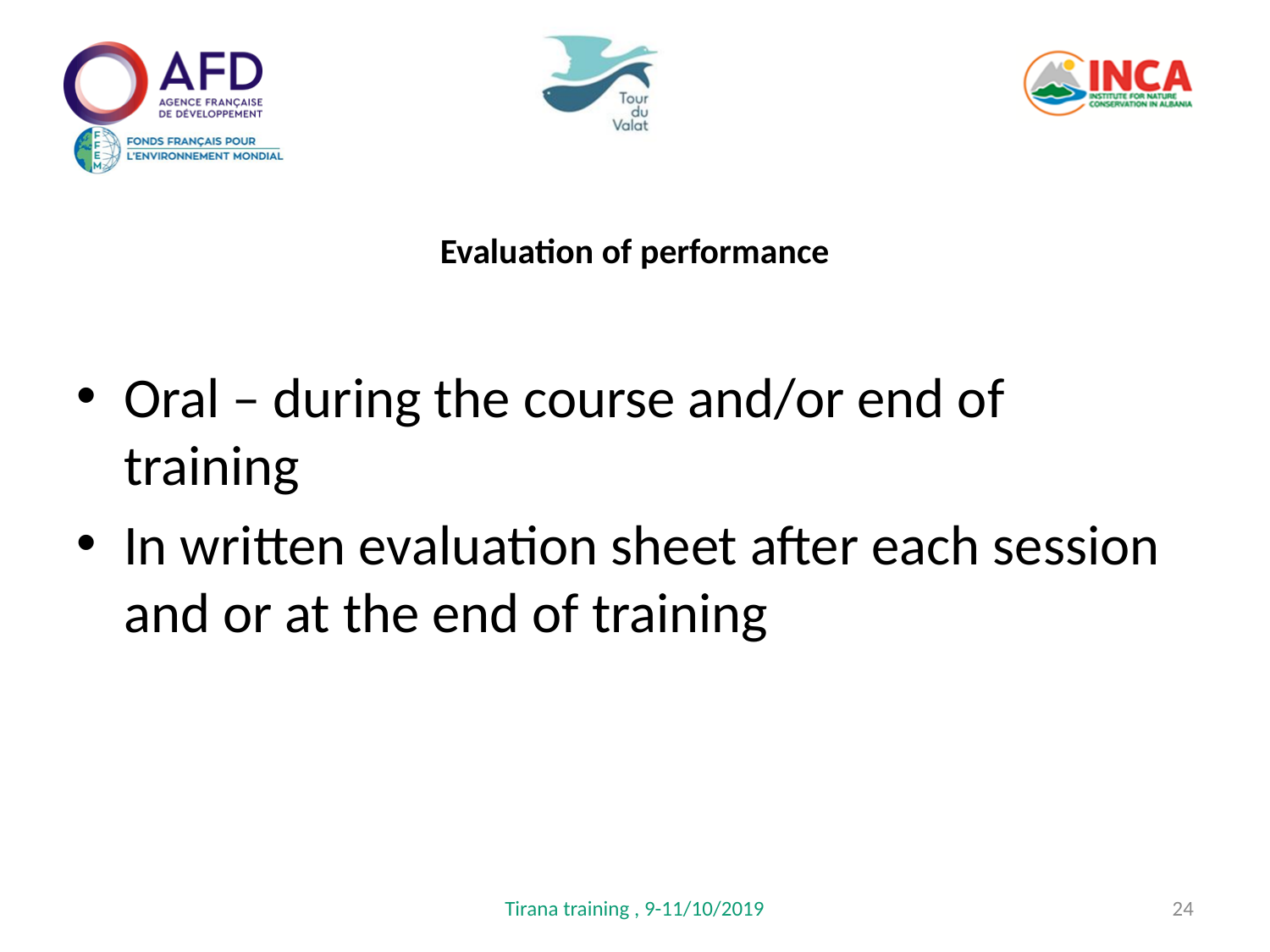

Evaluation of performance

Oral – during the course and/or end of training
In written evaluation sheet after each session and or at the end of training
Tirana training , 9-11/10/2019
24